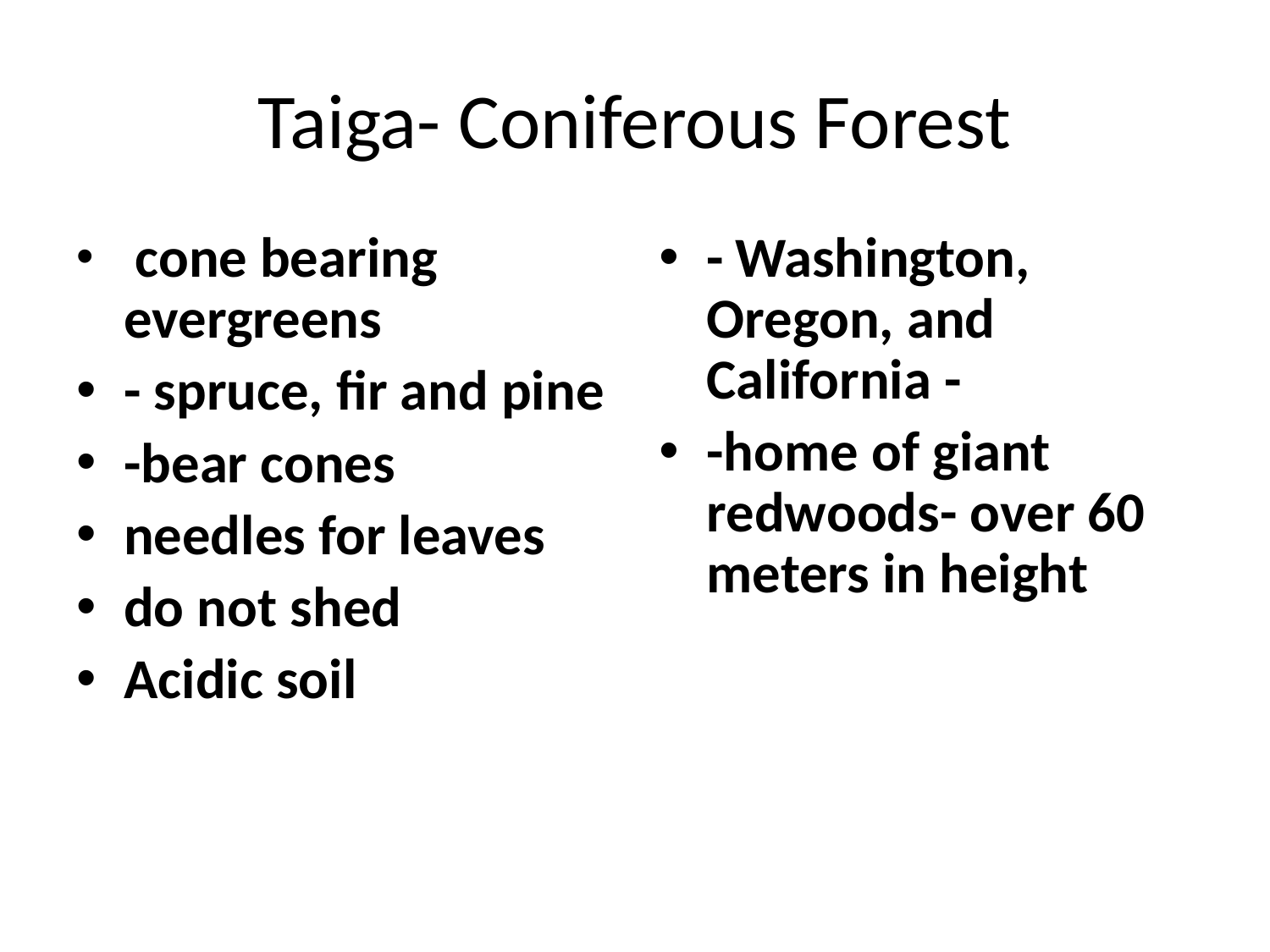

# Taiga- Coniferous Forest
 cone bearing evergreens
- spruce, fir and pine
-bear cones
needles for leaves
do not shed
Acidic soil
- Washington, Oregon, and California -
-home of giant redwoods- over 60 meters in height